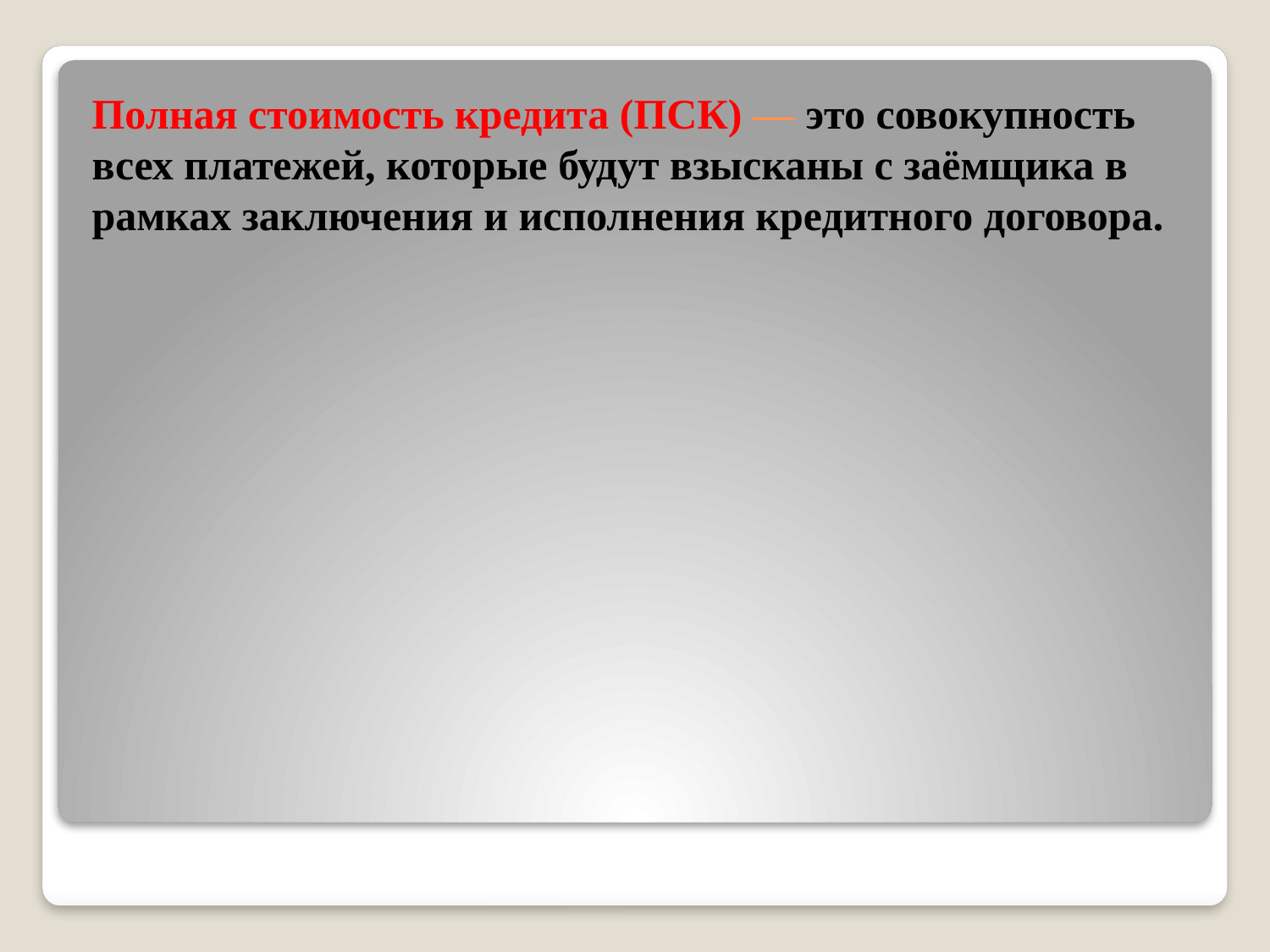

# Полная стоимость кредита (ПСК) — это совокупность всех платежей, которые будут взысканы с заёмщика в рамках заключения и исполнения кредитного договора.